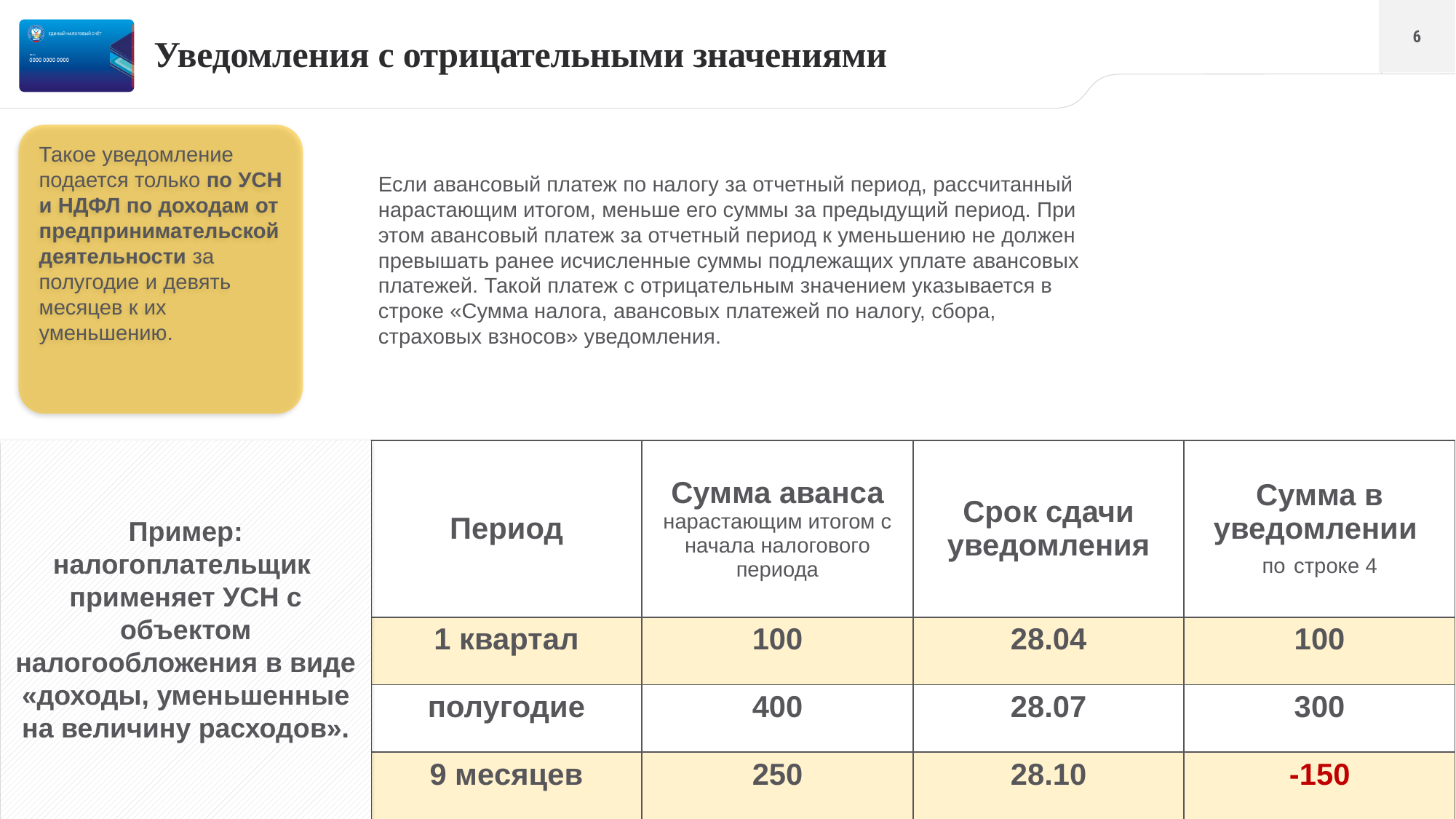

Уведомления с отрицательными значениями
Такое уведомление подается только по УСН и НДФЛ по доходам от предпринимательской деятельности за полугодие и девять месяцев к их уменьшению.

Если авансовый платеж по налогу за отчетный период, рассчитанный нарастающим итогом, меньше его суммы за предыдущий период. При этом авансовый платеж за отчетный период к уменьшению не должен превышать ранее исчисленные суммы подлежащих уплате авансовых платежей. Такой платеж с отрицательным значением указывается в строке «Сумма налога, авансовых платежей по налогу, сбора, страховых взносов» уведомления.
| Период | Сумма аванса нарастающим итогом с начала налогового периода | Срок сдачи уведомления | Сумма в уведомлении по строке 4 |
| --- | --- | --- | --- |
| 1 квартал | 100 | 28.04 | 100 |
| полугодие | 400 | 28.07 | 300 |
| 9 месяцев | 250 | 28.10 | -150 |

Пример: налогоплательщик
применяет УСН с объектом налогообложения в виде «доходы, уменьшенные на величину расходов».